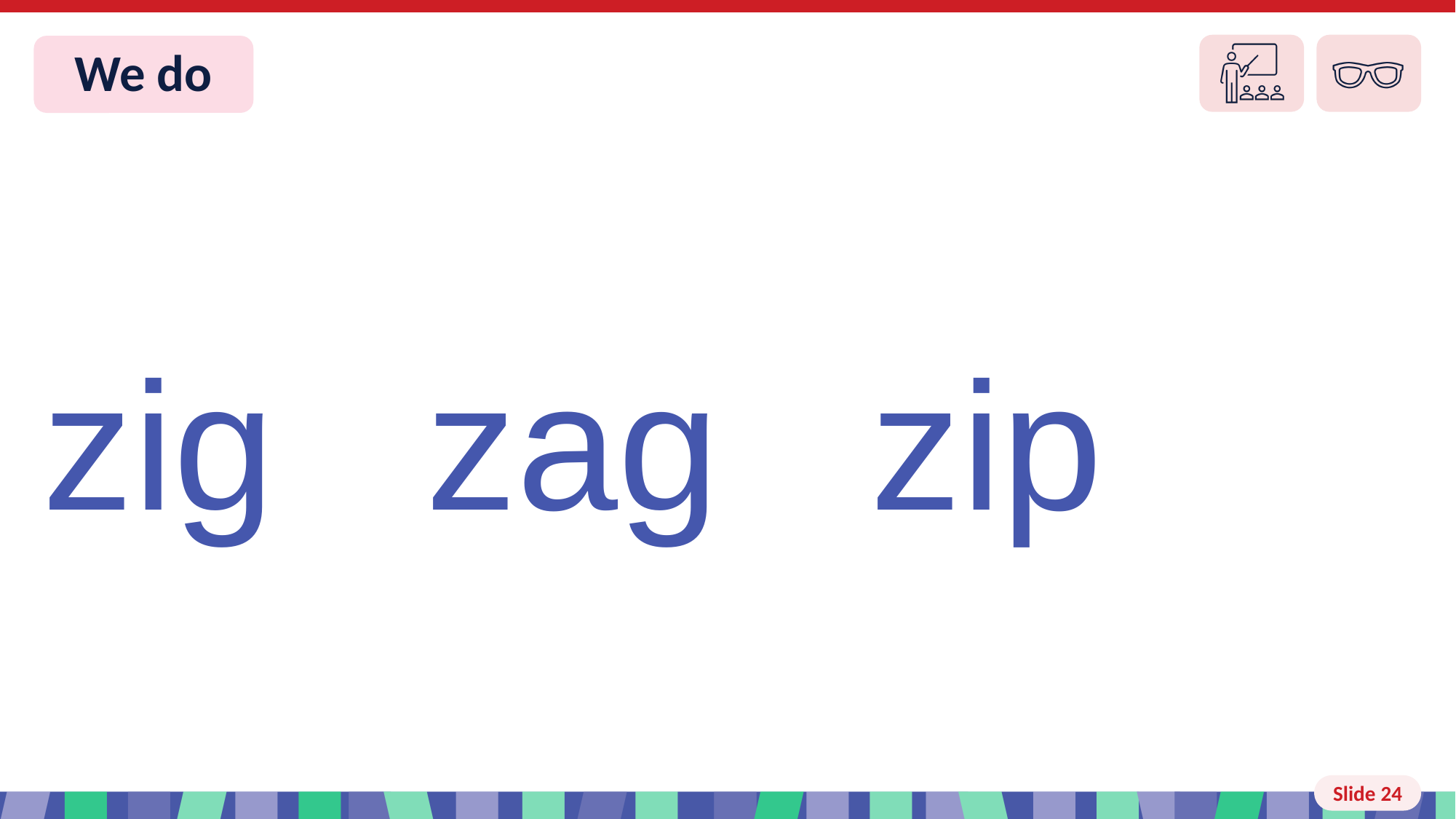

# Slide 24 We do
zig   zag   zip